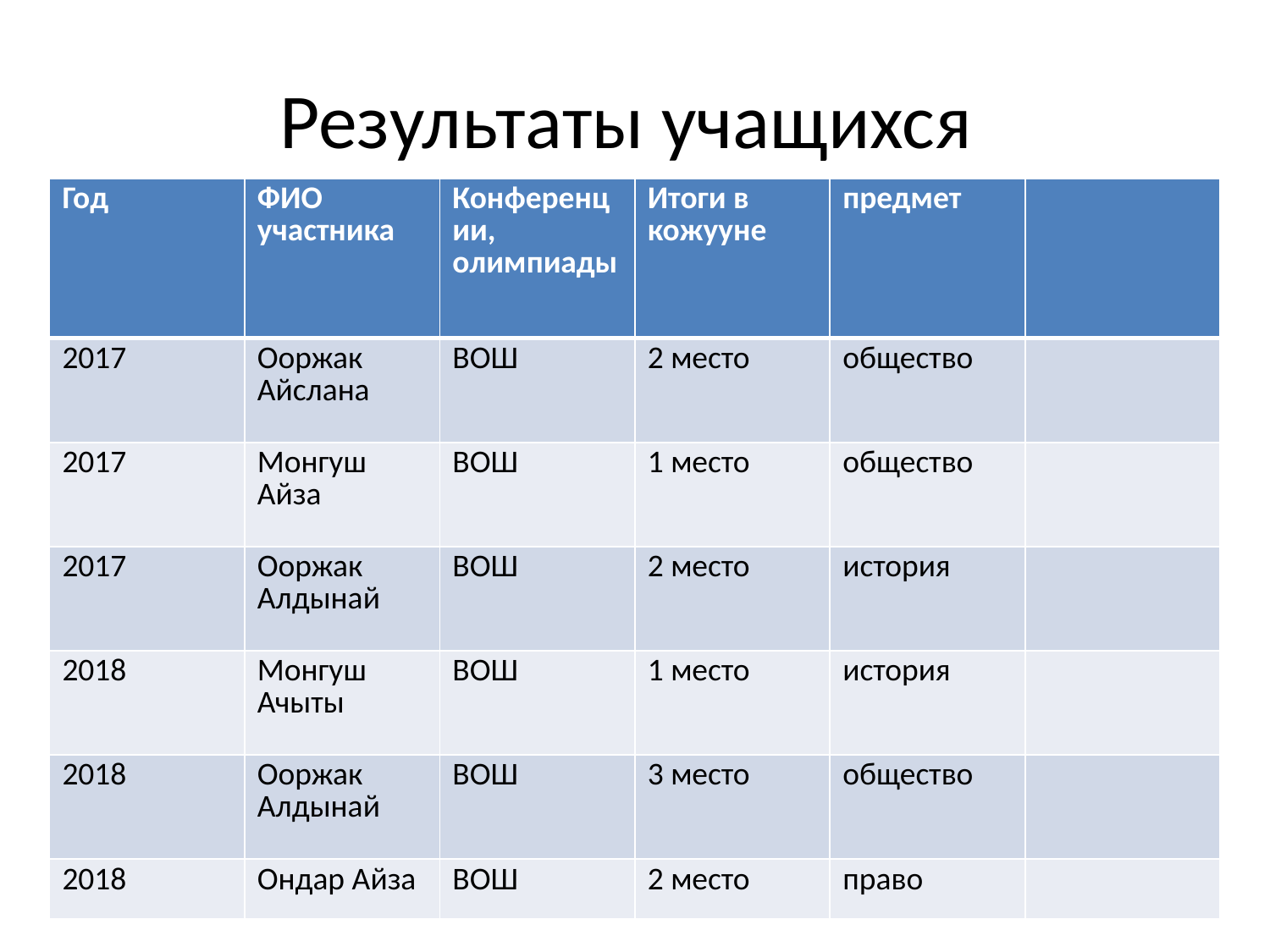

# Результаты учащихся
| Год | ФИО участника | Конференции, олимпиады | Итоги в кожууне | предмет |  |
| --- | --- | --- | --- | --- | --- |
| 2017 | Ооржак Айслана | ВОШ | 2 место | общество |  |
| 2017 | Монгуш Айза | ВОШ | 1 место | общество |  |
| 2017 | Ооржак Алдынай | ВОШ | 2 место | история |  |
| 2018 | Монгуш Ачыты | ВОШ | 1 место | история |  |
| 2018 | Ооржак Алдынай | ВОШ | 3 место | общество |  |
| 2018 | Ондар Айза | ВОШ | 2 место | право |  |